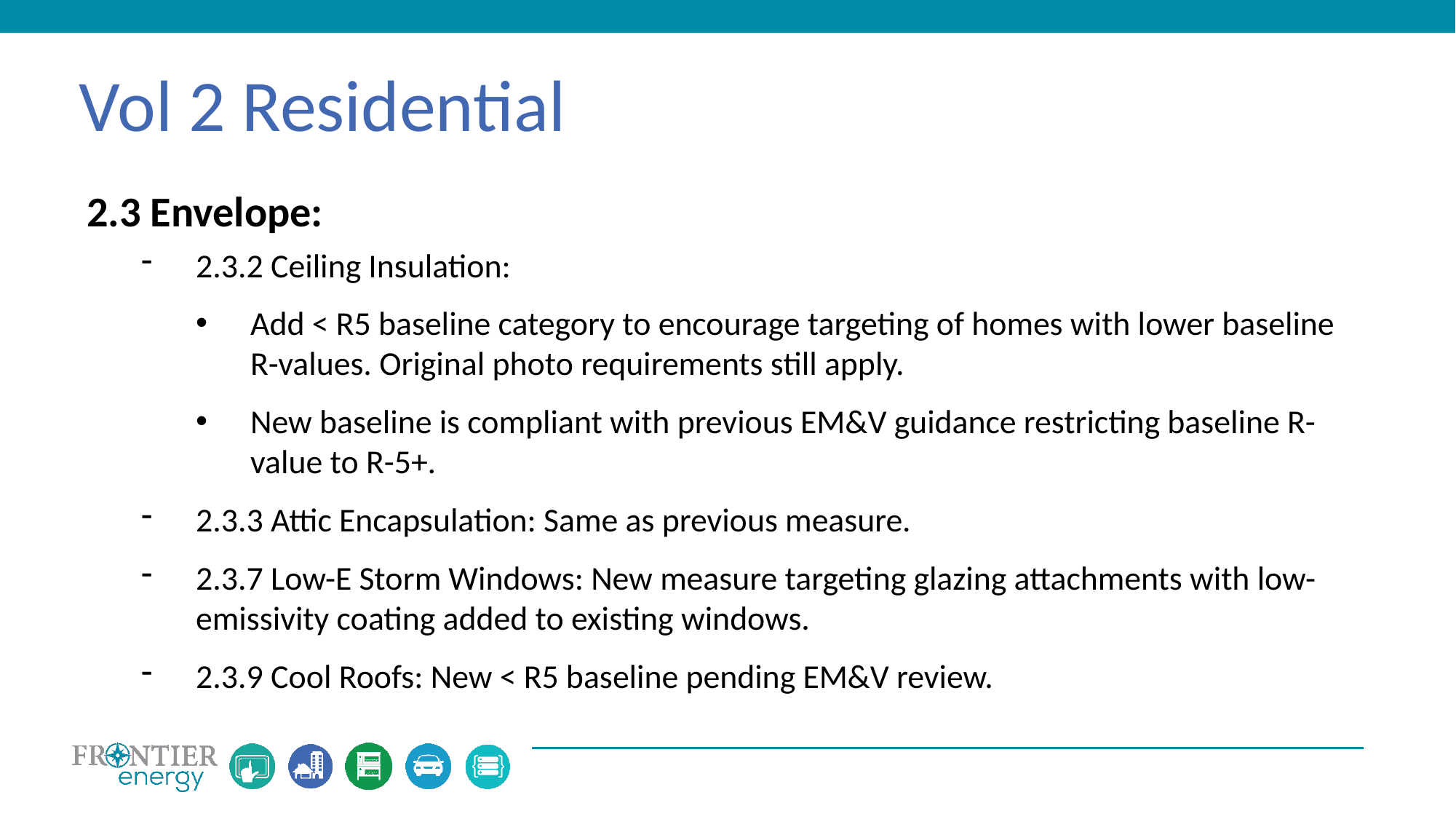

Vol 2 Residential
2.3 Envelope:
2.3.2 Ceiling Insulation:
Add < R5 baseline category to encourage targeting of homes with lower baseline R-values. Original photo requirements still apply.
New baseline is compliant with previous EM&V guidance restricting baseline R-value to R-5+.
2.3.3 Attic Encapsulation: Same as previous measure.
2.3.7 Low-E Storm Windows: New measure targeting glazing attachments with low-emissivity coating added to existing windows.
2.3.9 Cool Roofs: New < R5 baseline pending EM&V review.